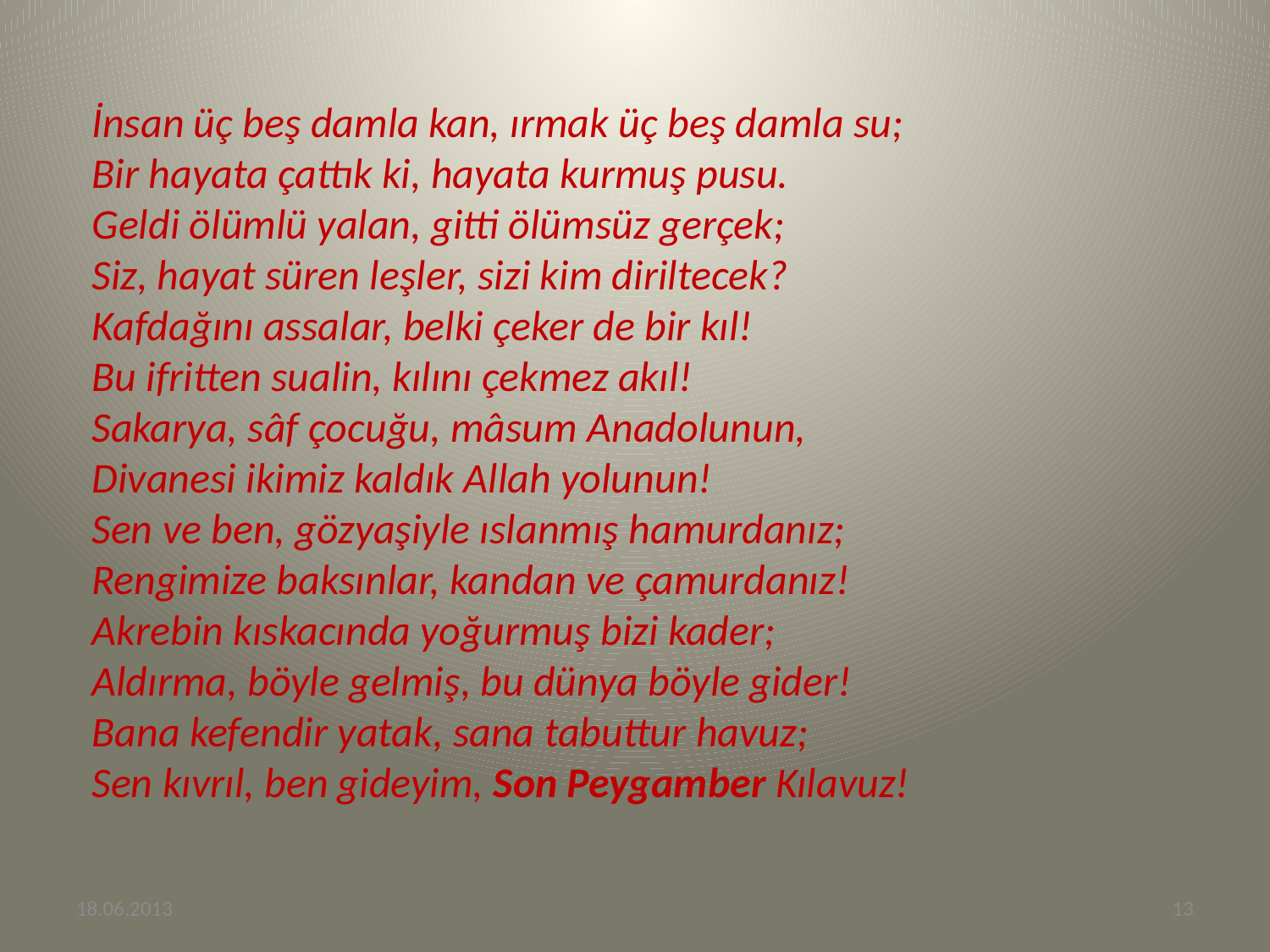

İnsan üç beş damla kan, ırmak üç beş damla su;
Bir hayata çattık ki, hayata kurmuş pusu.
Geldi ölümlü yalan, gitti ölümsüz gerçek;
Siz, hayat süren leşler, sizi kim diriltecek?
Kafdağını assalar, belki çeker de bir kıl!
Bu ifritten sualin, kılını çekmez akıl!
Sakarya, sâf çocuğu, mâsum Anadolunun,
Divanesi ikimiz kaldık Allah yolunun!
Sen ve ben, gözyaşiyle ıslanmış hamurdanız;
Rengimize baksınlar, kandan ve çamurdanız!
Akrebin kıskacında yoğurmuş bizi kader;
Aldırma, böyle gelmiş, bu dünya böyle gider!
Bana kefendir yatak, sana tabuttur havuz;
Sen kıvrıl, ben gideyim, Son Peygamber Kılavuz!
18.06.2013
13